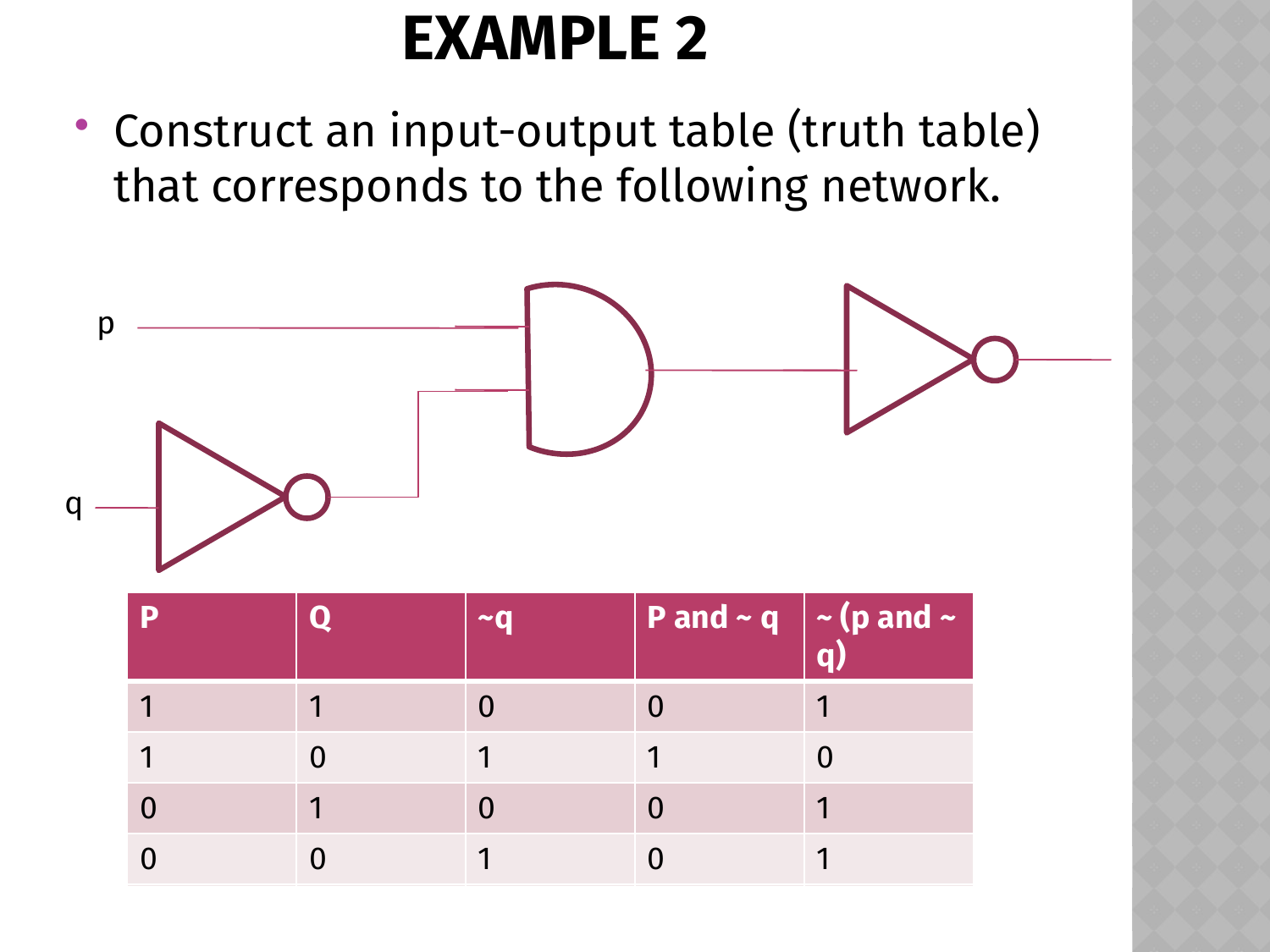

# Example 2
Construct an input-output table (truth table) that corresponds to the following network.

p

q
| P | Q | ~ q | P and ~ q | ~ (p and ~ q) |
| --- | --- | --- | --- | --- |
|  |  |  |  |  |
|  |  |  |  |  |
|  |  |  |  |  |
|  |  |  |  |  |
| P | Q | ~q | P and ~ q | ~ (p and ~ q) |
| --- | --- | --- | --- | --- |
| 1 | 1 | 0 | 0 | 1 |
| 1 | 0 | 1 | 1 | 0 |
| 0 | 1 | 0 | 0 | 1 |
| 0 | 0 | 1 | 0 | 1 |